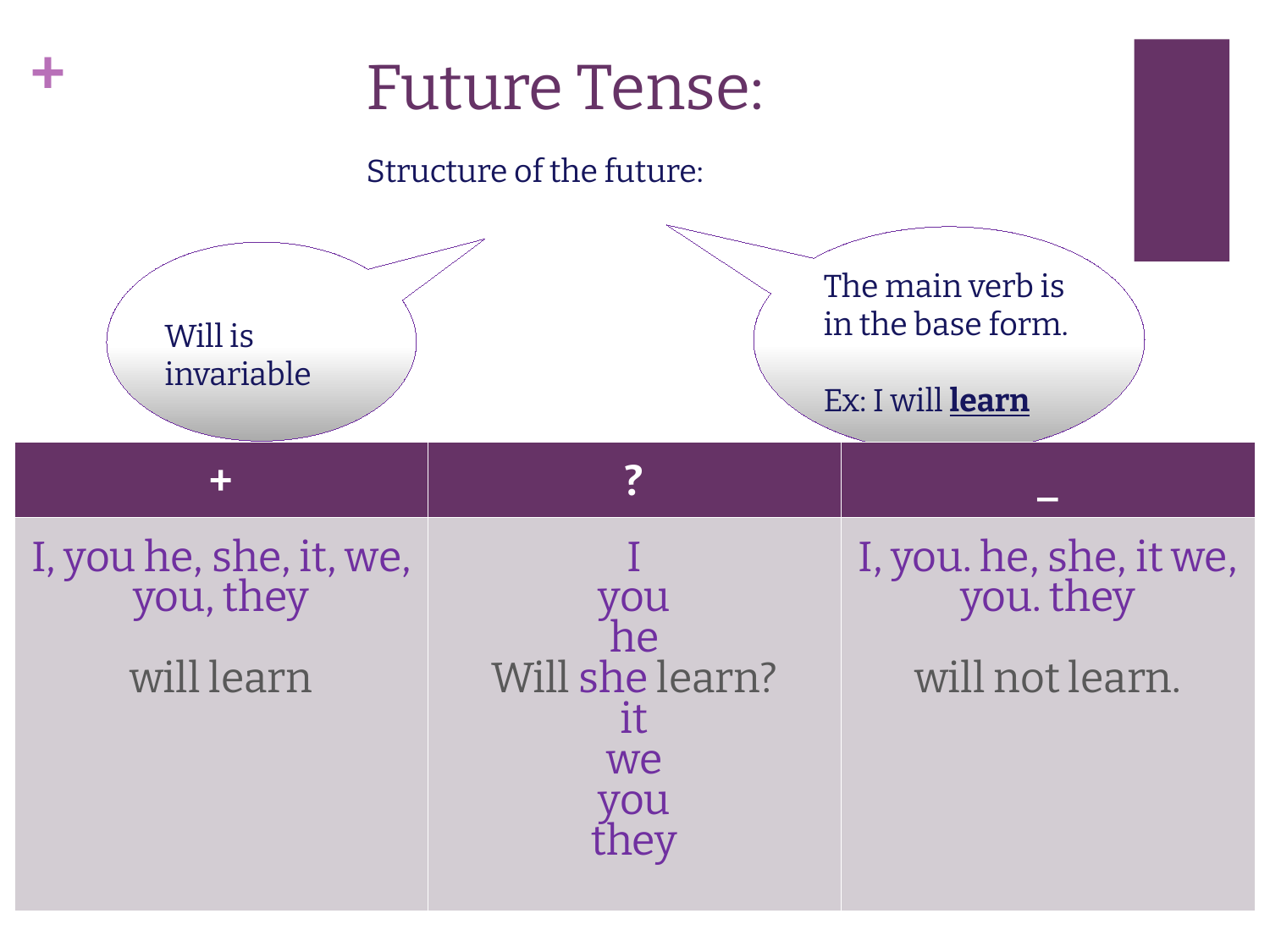

Future Tense:

Structure of the future:
The main verb is in the base form.

Ex: I will learn

Will is invariable
| + | ? | \_ |
| --- | --- | --- |
| I, you he, she, it, we, you, they will learn | I you he Will she learn? it we you they | I, you. he, she, it we, you. they will not learn. |